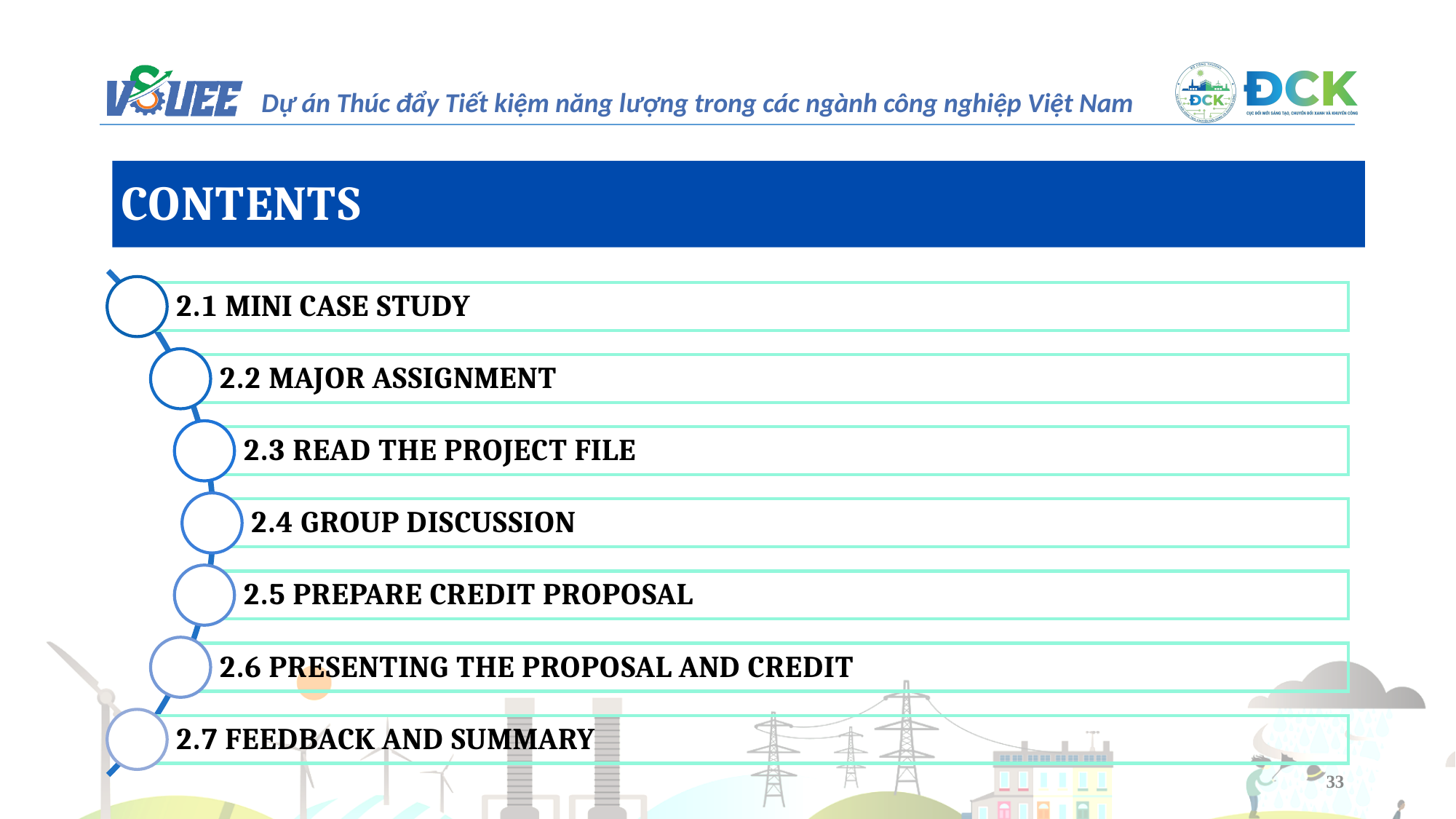

CONTENTS

2.1 MINI CASE STUDY

2.2 MAJOR ASSIGNMENT

2.3 READ THE PROJECT FILE

2.4 GROUP DISCUSSION

2.5 PREPARE CREDIT PROPOSAL

2.6 PRESENTING THE PROPOSAL AND CREDIT

2.7 FEEDBACK AND SUMMARY
33